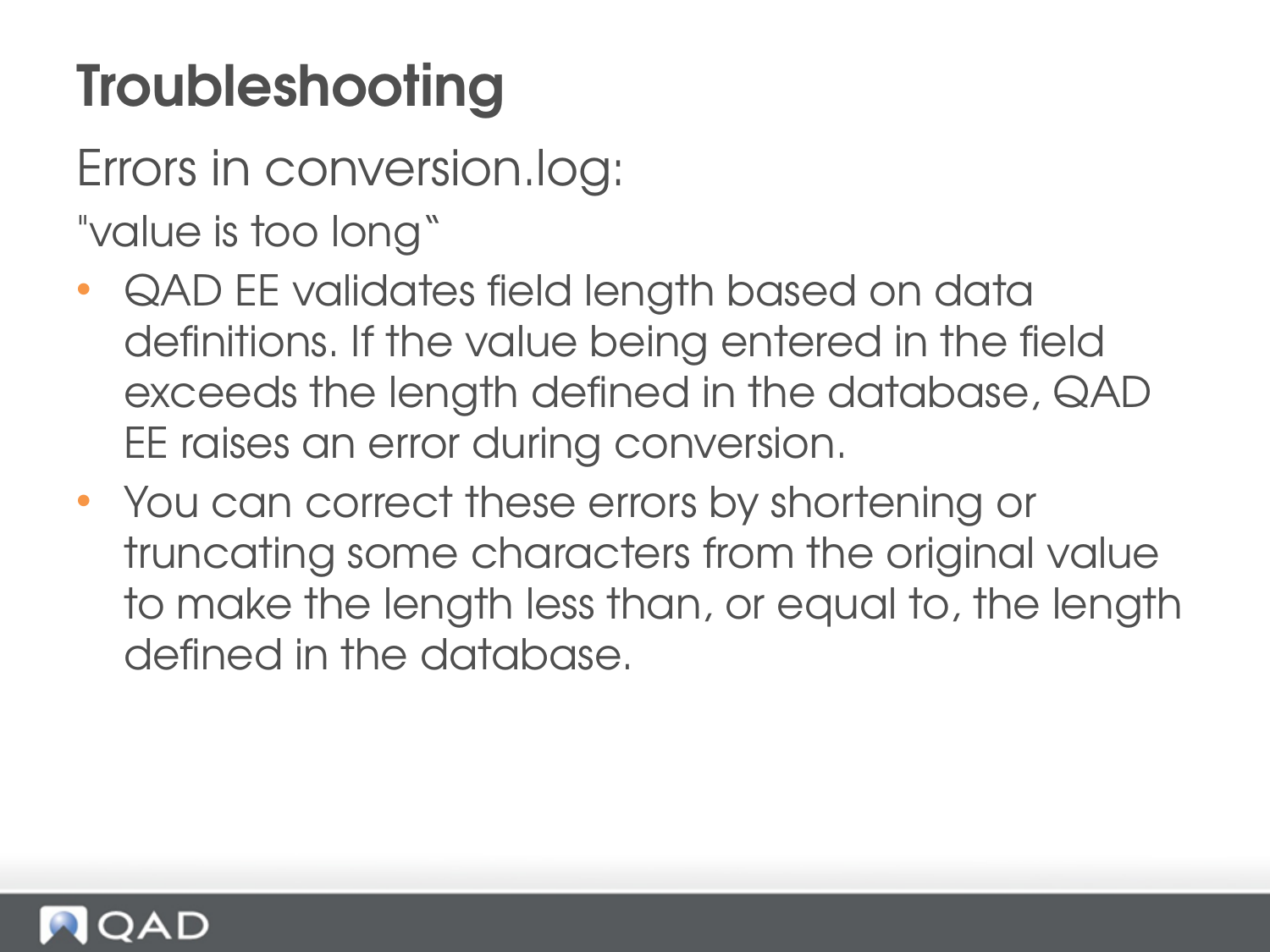

# Troubleshooting
Errors in conversion.log:
"value is too long“
QAD EE validates field length based on data definitions. If the value being entered in the field exceeds the length defined in the database, QAD EE raises an error during conversion.
You can correct these errors by shortening or truncating some characters from the original value to make the length less than, or equal to, the length defined in the database.